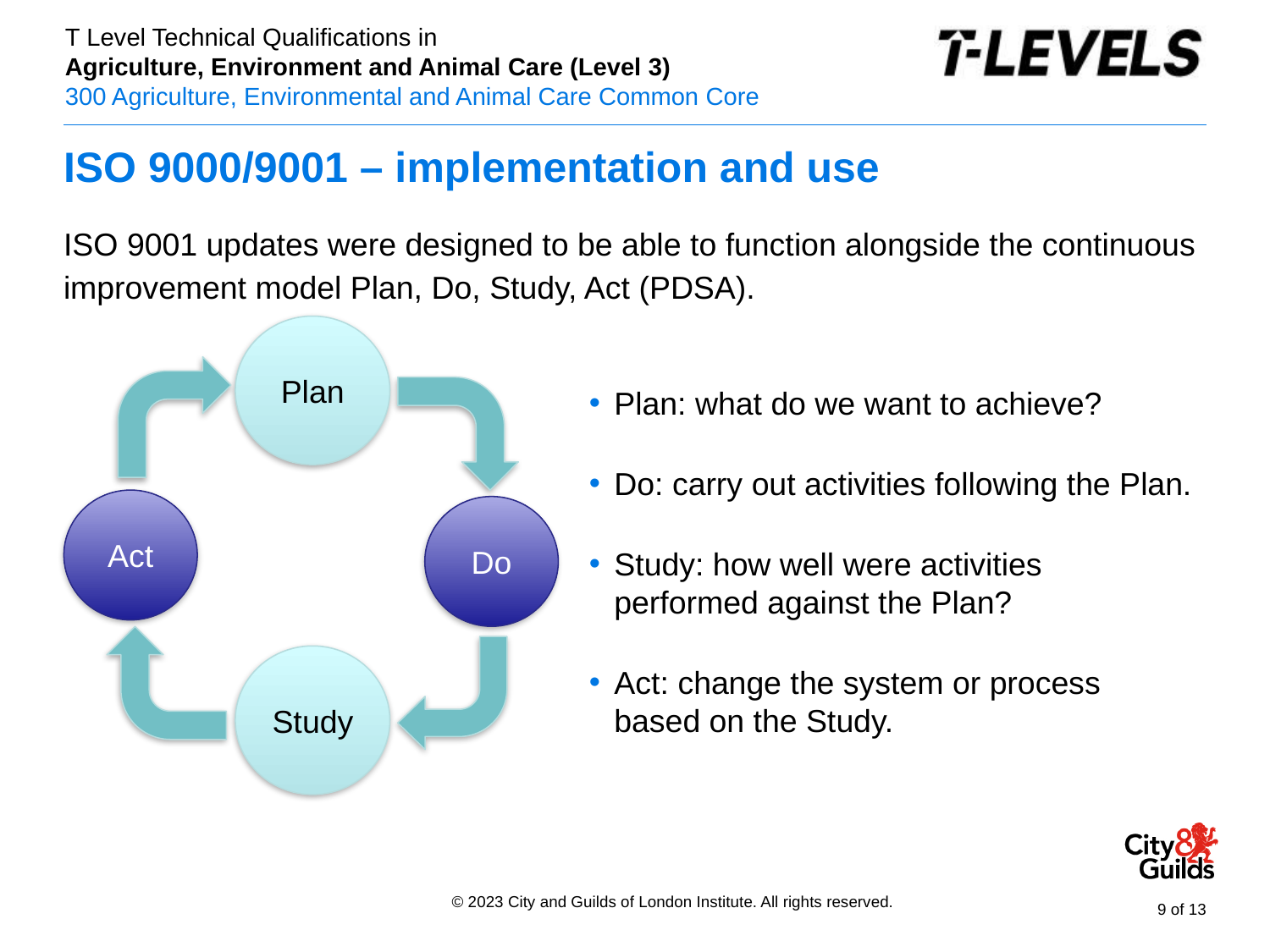

# ISO 9000/9001 – implementation and use
ISO 9001 updates were designed to be able to function alongside the continuous improvement model Plan, Do, Study, Act (PDSA).

Plan

Plan: what do we want to achieve?
Do: carry out activities following the Plan.
Study: how well were activities performed against the Plan?
Act: change the system or process based on the Study.
Act
Do

Study